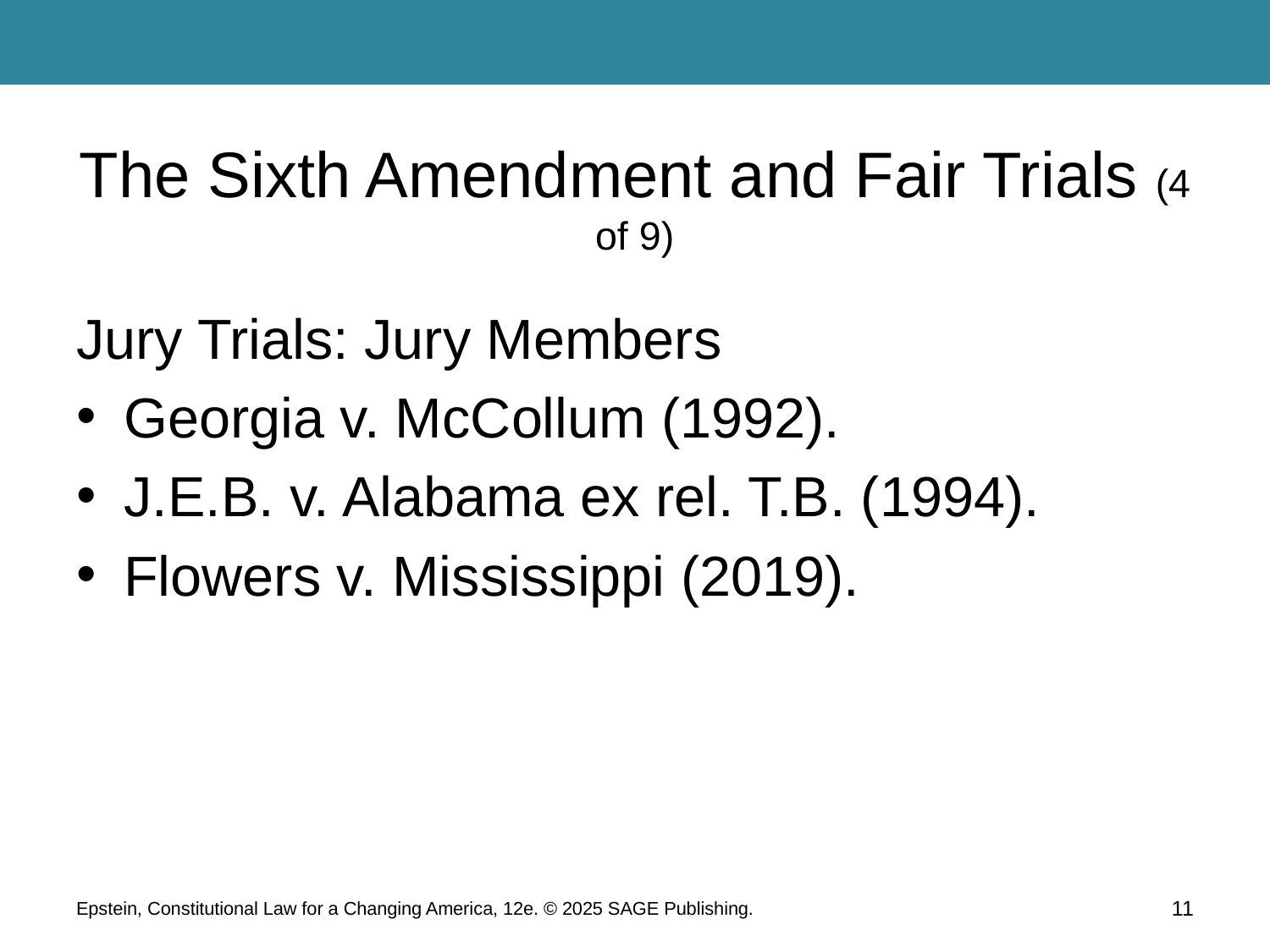

# The Sixth Amendment and Fair Trials (4 of 9)
Jury Trials: Jury Members
Georgia v. McCollum (1992).
J.E.B. v. Alabama ex rel. T.B. (1994).
Flowers v. Mississippi (2019).
Epstein, Constitutional Law for a Changing America, 12e. © 2025 SAGE Publishing.
11